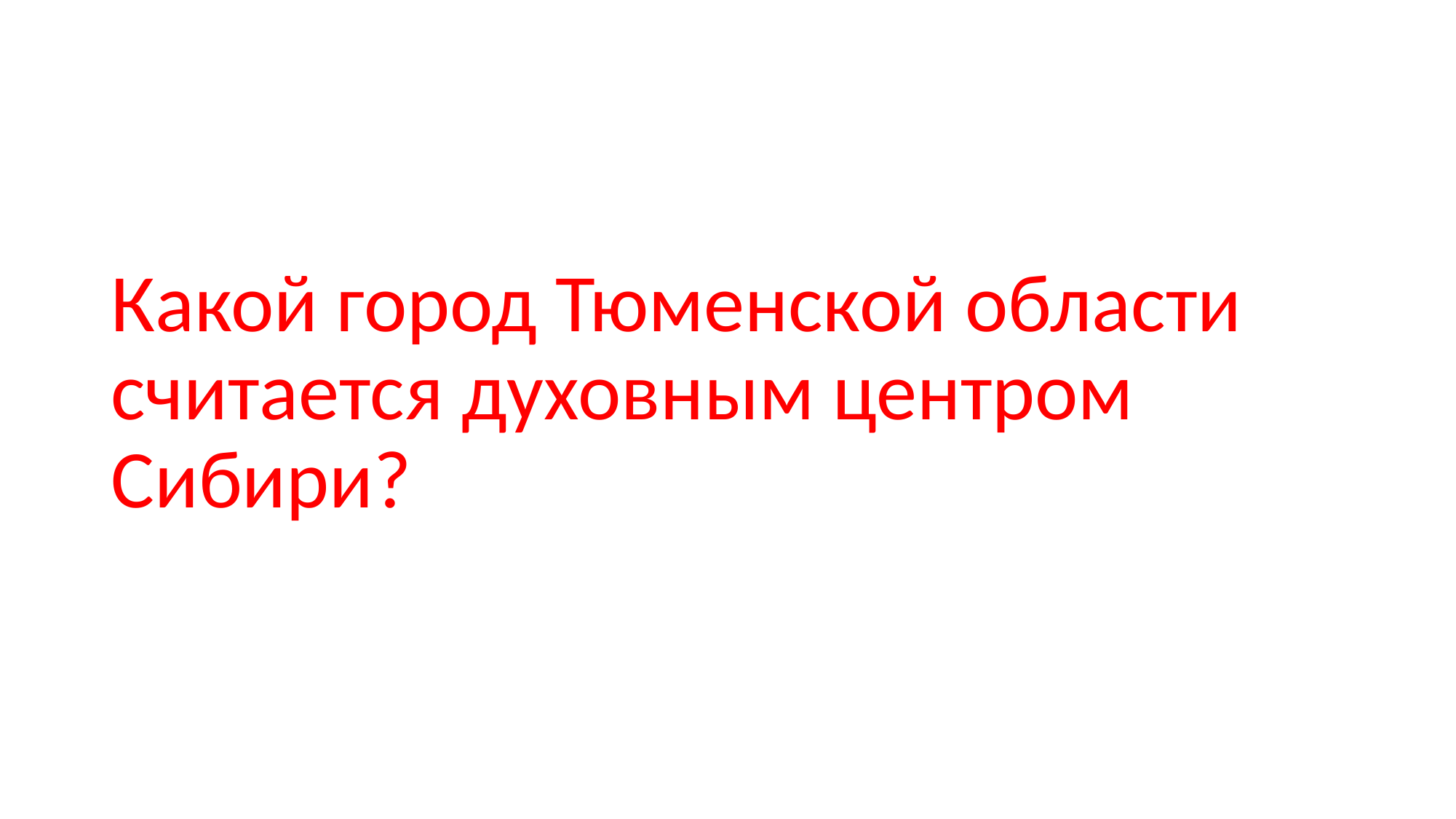

# Какой город Тюменской области считается духовным центром Сибири?